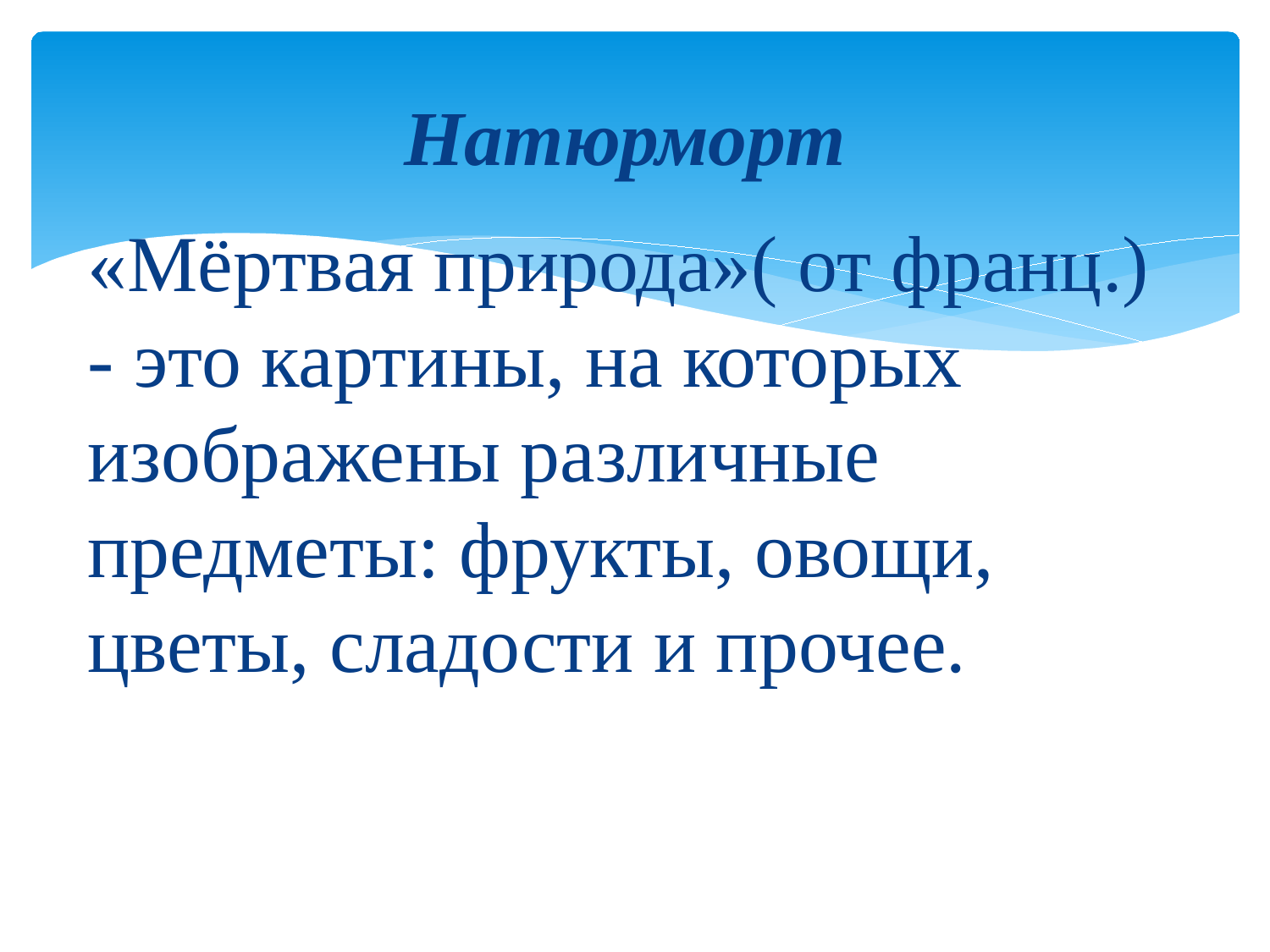

# Натюрморт
«Мёртвая природа»( от франц.) - это картины, на которых изображены различные предметы: фрукты, овощи, цветы, сладости и прочее.